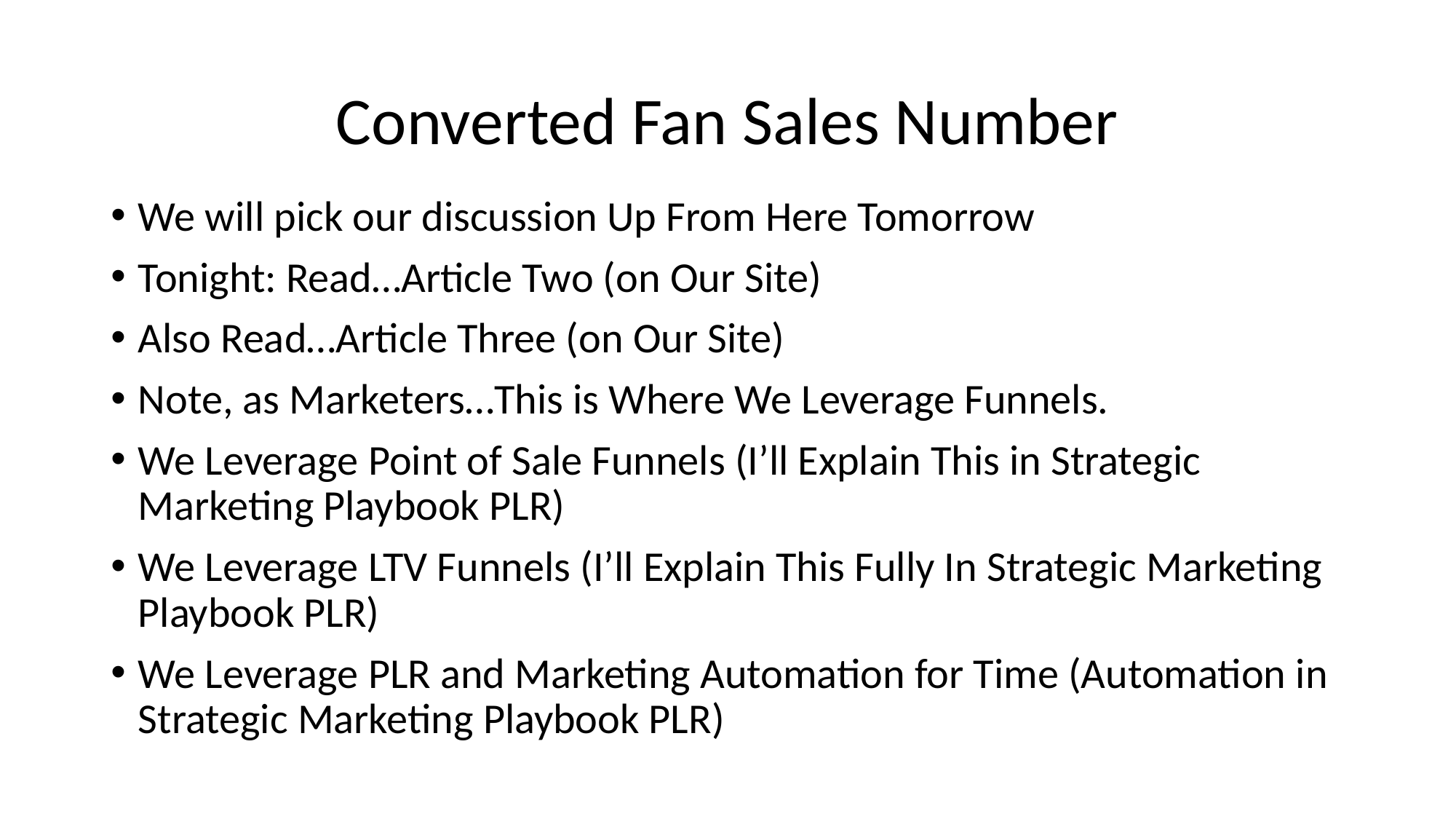

# Converted Fan Sales Number
We will pick our discussion Up From Here Tomorrow
Tonight: Read…Article Two (on Our Site)
Also Read…Article Three (on Our Site)
Note, as Marketers…This is Where We Leverage Funnels.
We Leverage Point of Sale Funnels (I’ll Explain This in Strategic Marketing Playbook PLR)
We Leverage LTV Funnels (I’ll Explain This Fully In Strategic Marketing Playbook PLR)
We Leverage PLR and Marketing Automation for Time (Automation in Strategic Marketing Playbook PLR)